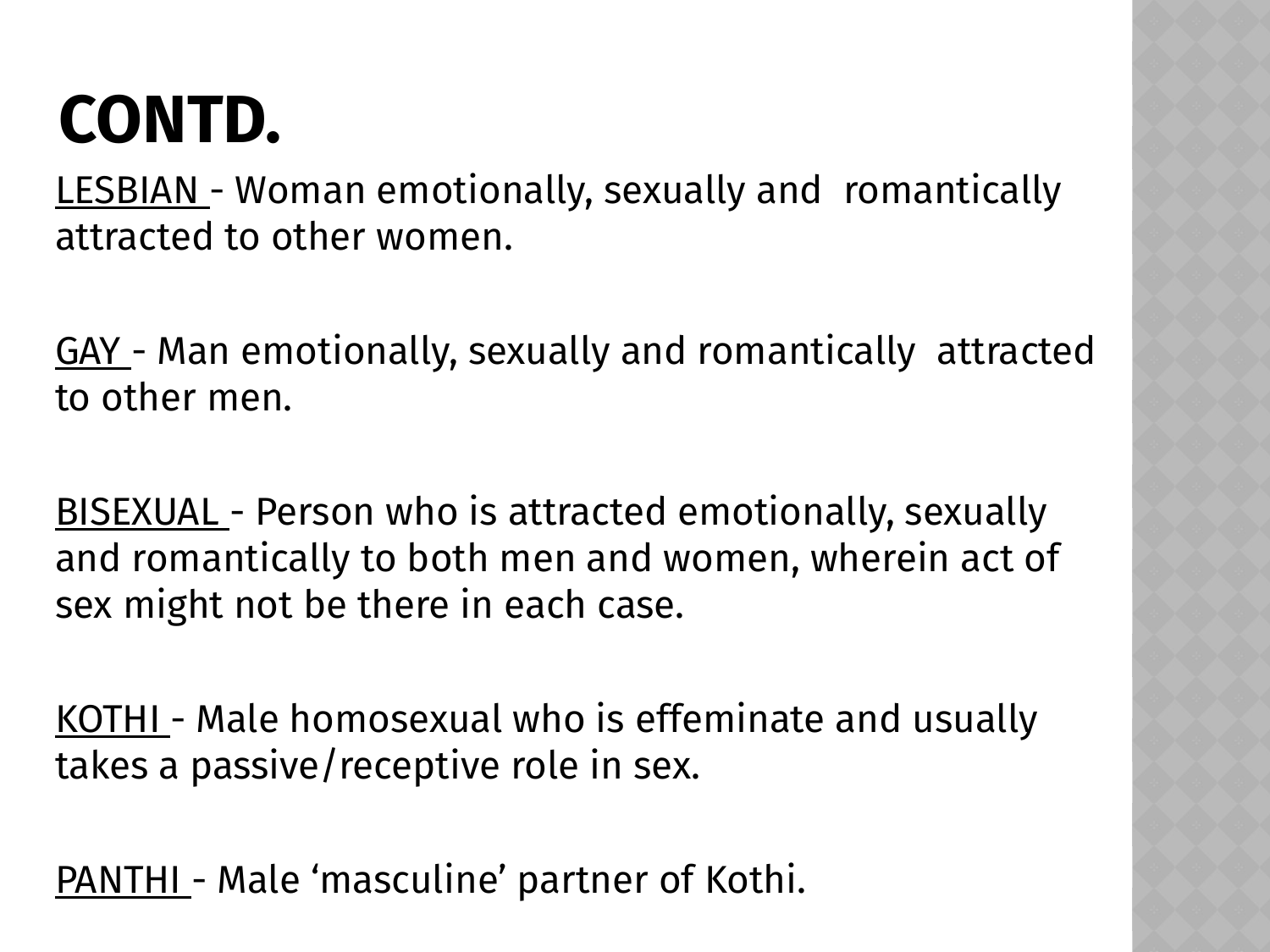

# CONTD.
LESBIAN - Woman emotionally, sexually and  romantically  attracted to other women.

GAY - Man emotionally, sexually and romantically  attracted to other men.

BISEXUAL - Person who is attracted emotionally, sexually and romantically to both men and women, wherein act of sex might not be there in each case.

KOTHI - Male homosexual who is effeminate and usually takes a passive/receptive role in sex.

PANTHI - Male ‘masculine’ partner of Kothi.